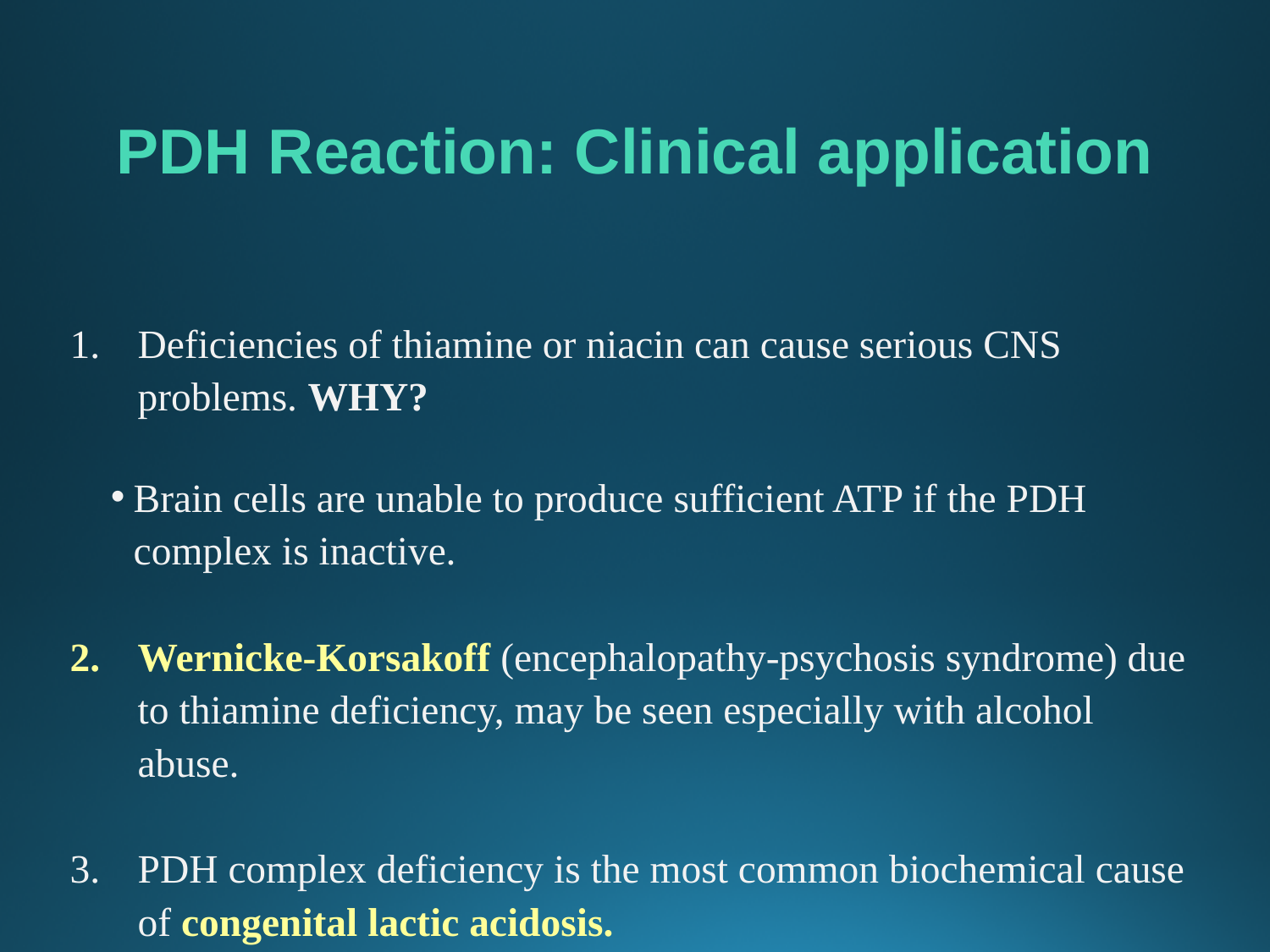

# PDH Reaction: Clinical application
Deficiencies of thiamine or niacin can cause serious CNS problems. WHY?

Brain cells are unable to produce sufficient ATP if the PDH complex is inactive.

Wernicke-Korsakoff (encephalopathy-psychosis syndrome) due to thiamine deficiency, may be seen especially with alcohol abuse.

PDH complex deficiency is the most common biochemical cause of congenital lactic acidosis.